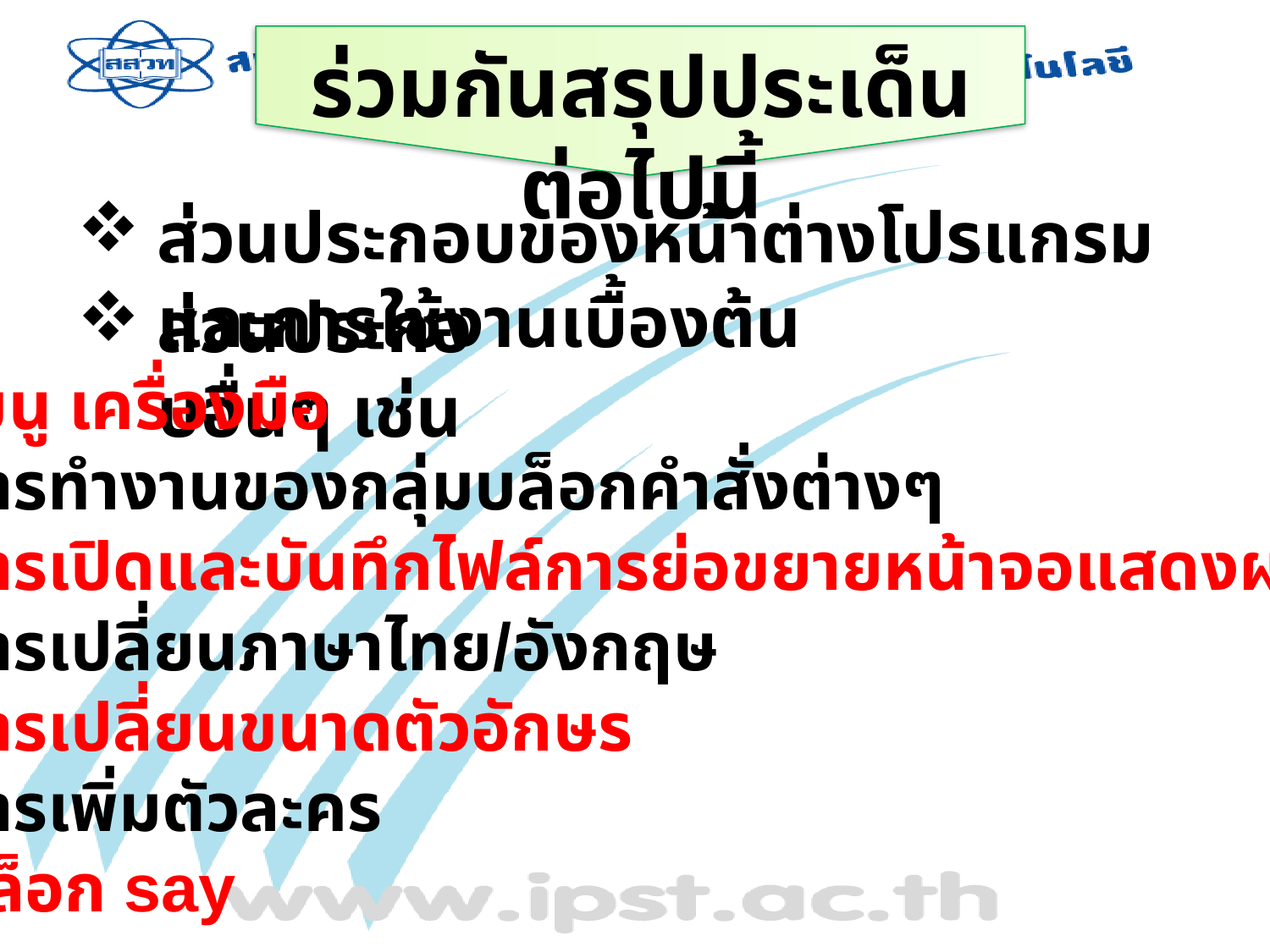

ร่วมกันสรุปประเด็นต่อไปนี้
ส่วนประกอบของหน้าต่างโปรแกรมและการใช้งานเบื้องต้น
ส่วนประกอบอื่นๆ เช่น
เมนู เครื่องมือ
การทำงานของกลุ่มบล็อกคำสั่งต่างๆ
การเปิดและบันทึกไฟล์การย่อขยายหน้าจอแสดงผลการรัน
การเปลี่ยนภาษาไทย/อังกฤษ
การเปลี่ยนขนาดตัวอักษร
การเพิ่มตัวละคร
บล็อก say